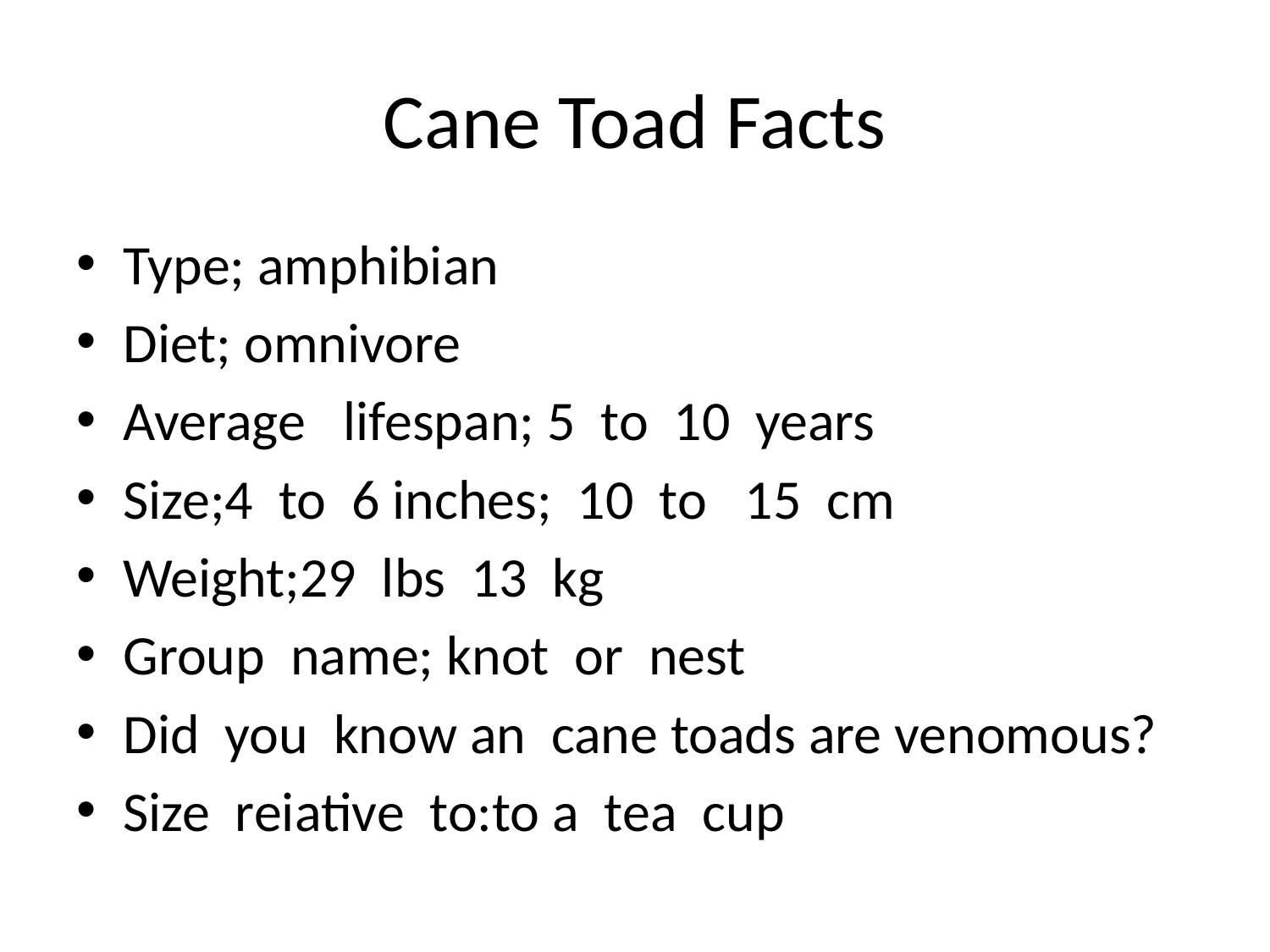

# Cane Toad Facts
Type; amphibian
Diet; omnivore
Average   lifespan; 5  to  10  years
Size;4  to  6 inches;  10  to   15  cm
Weight;29  lbs  13  kg
Group  name; knot  or  nest
Did  you  know an  cane toads are venomous?
Size  reiative  to:to a  tea  cup